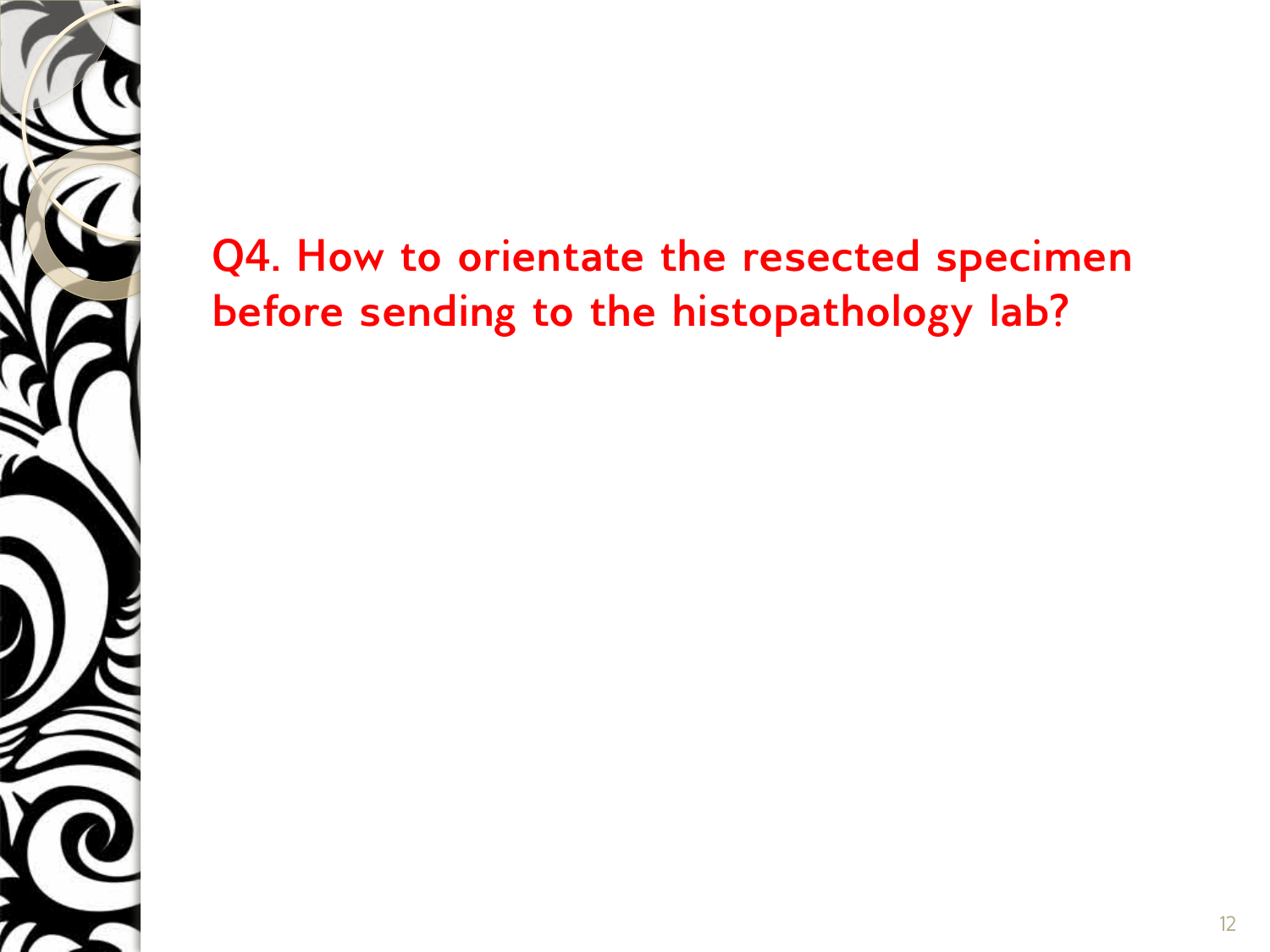

# Q4. How to orientate the resected specimen before sending to the histopathology lab?
12